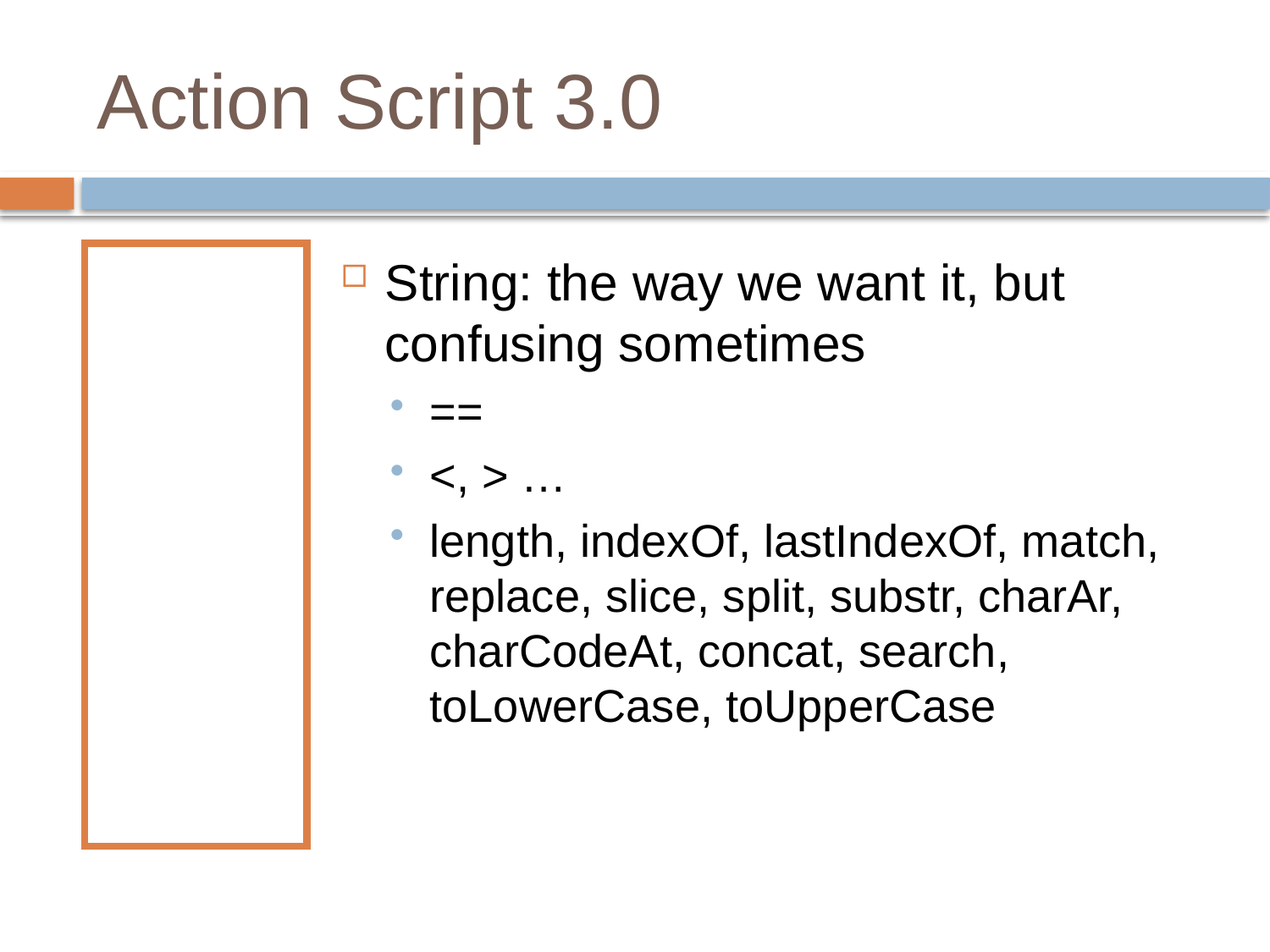

# Action Script 3.0
Other Basic Types
String: the way we want it, but confusing sometimes
==
<, > …
length, indexOf, lastIndexOf, match, replace, slice, split, substr, charAr, charCodeAt, concat, search, toLowerCase, toUpperCase